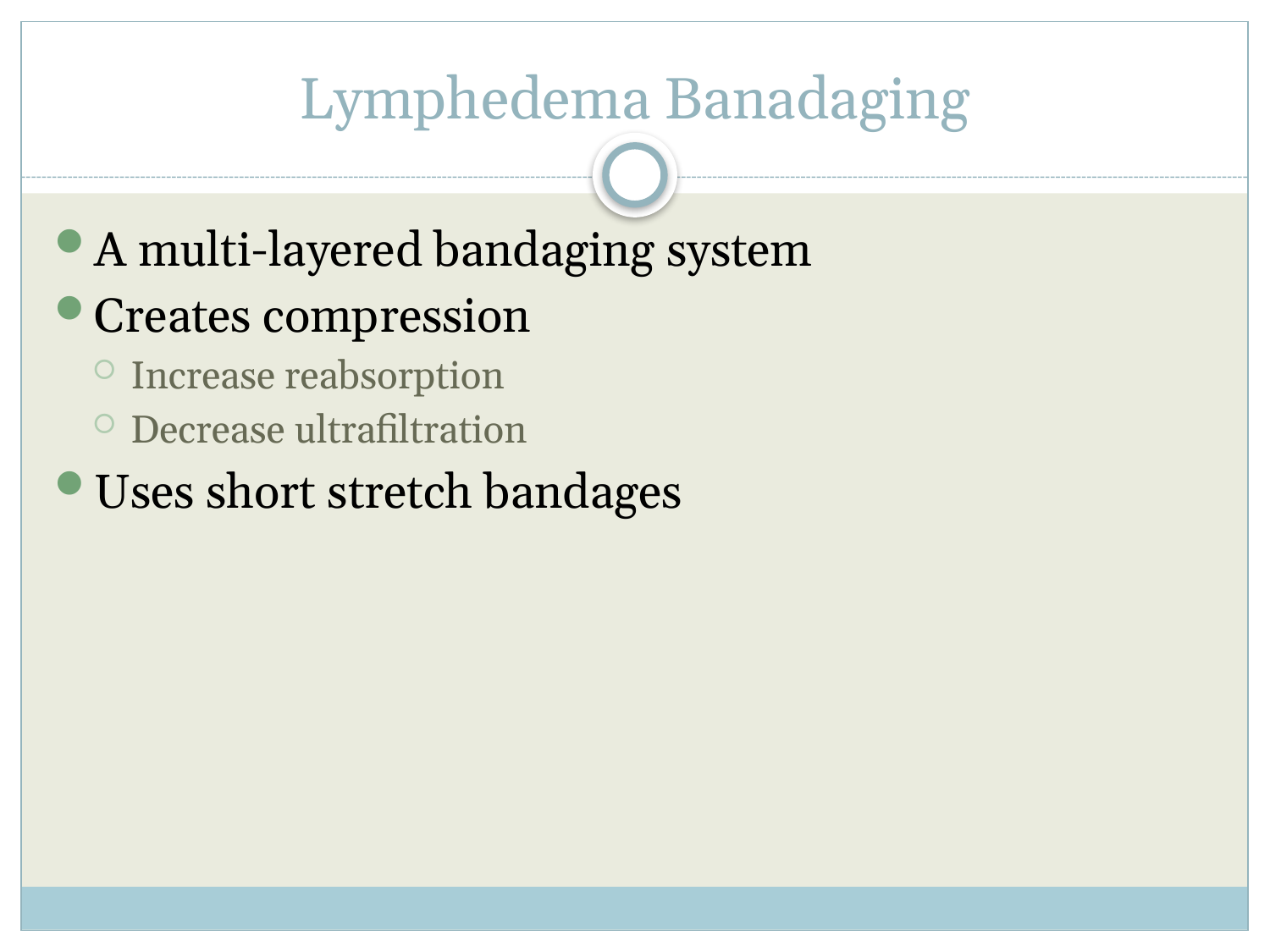

# Lymphedema Banadaging
A multi-layered bandaging system
Creates compression
Increase reabsorption
Decrease ultrafiltration
Uses short stretch bandages